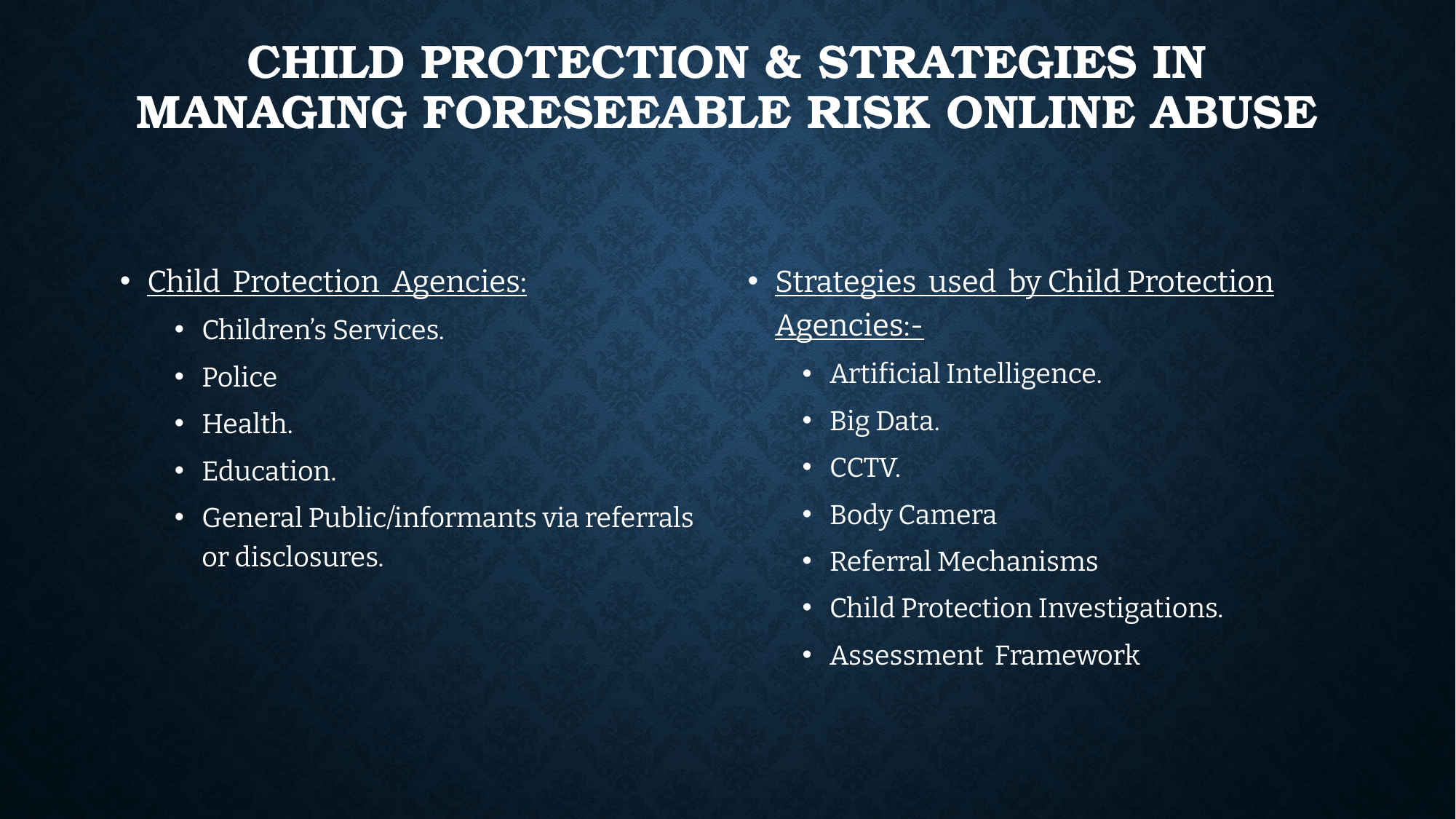

# Child protection & strategies in managing foreseeable risk Online abuse
Child  Protection  Agencies:
Children’s Services.
Police
Health.
Education.
General Public/informants via referrals or disclosures.

Strategies  used  by Child Protection Agencies:-
Artificial Intelligence.
Big Data.
CCTV.
Body Camera
Referral Mechanisms
Child Protection Investigations.
Assessment  Framework